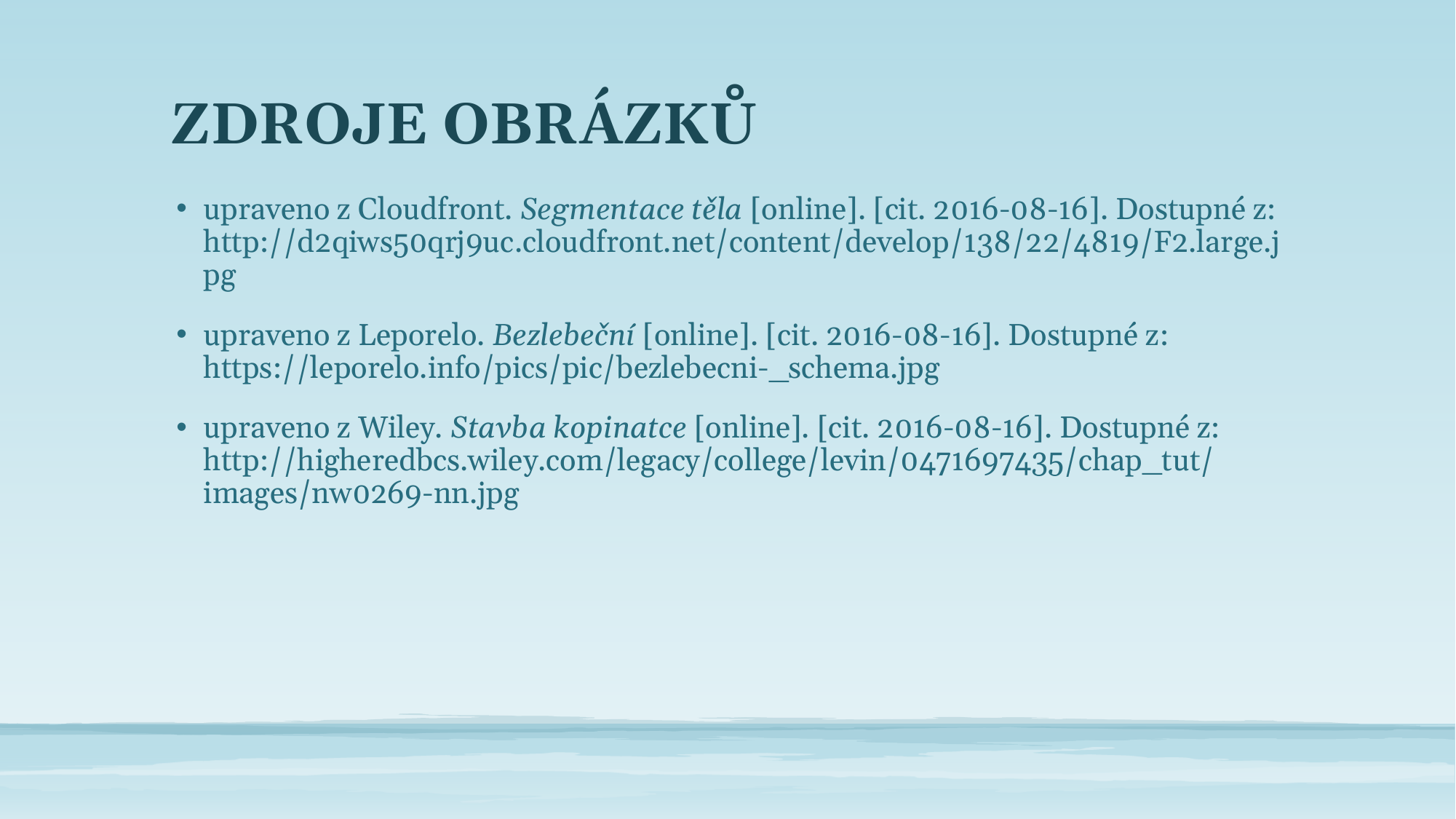

# ZDROJE OBRÁZKŮ
upraveno z Cloudfront. Segmentace těla [online]. [cit. 2016-08-16]. Dostupné z: http://d2qiws50qrj9uc.cloudfront.net/content/develop/138/22/4819/F2.large.jpg
upraveno z Leporelo. Bezlebeční [online]. [cit. 2016-08-16]. Dostupné z: https://leporelo.info/pics/pic/bezlebecni-_schema.jpg
upraveno z Wiley. Stavba kopinatce [online]. [cit. 2016-08-16]. Dostupné z:   http://higheredbcs.wiley.com/legacy/college/levin/0471697435/chap_tut/images/nw0269-nn.jpg